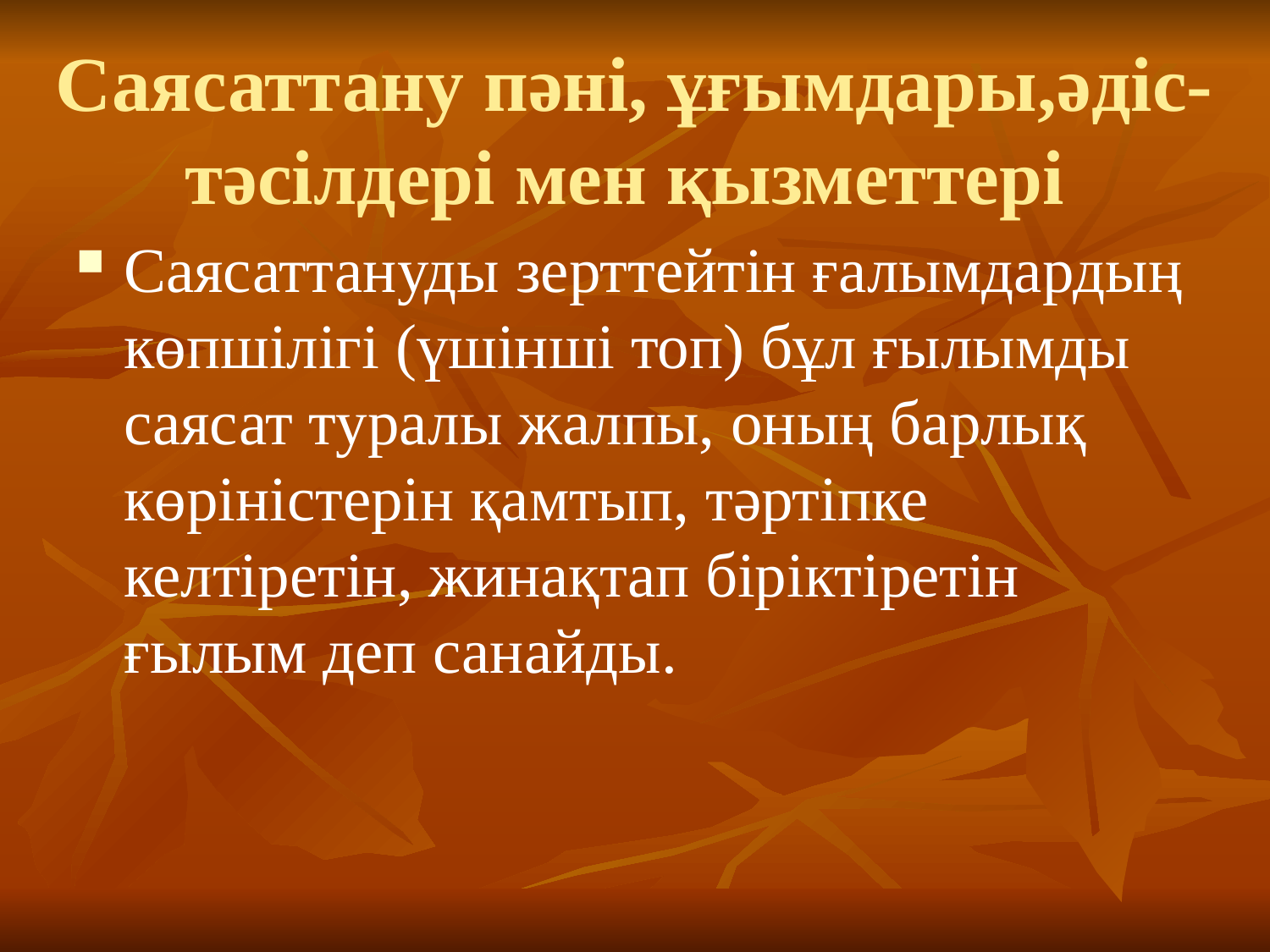

# Саясаттану пәні, ұғымдары,әдіс-тәсілдері мен қызметтері
Саясаттануды зерттейтін ғалымдардың көпшілігі (үшінші топ) бұл ғылымды саясат туралы жалпы, оның барлық көріністерін қамтып, тәртіпке келтіретін, жинақтап біріктіретін ғылым деп санайды.